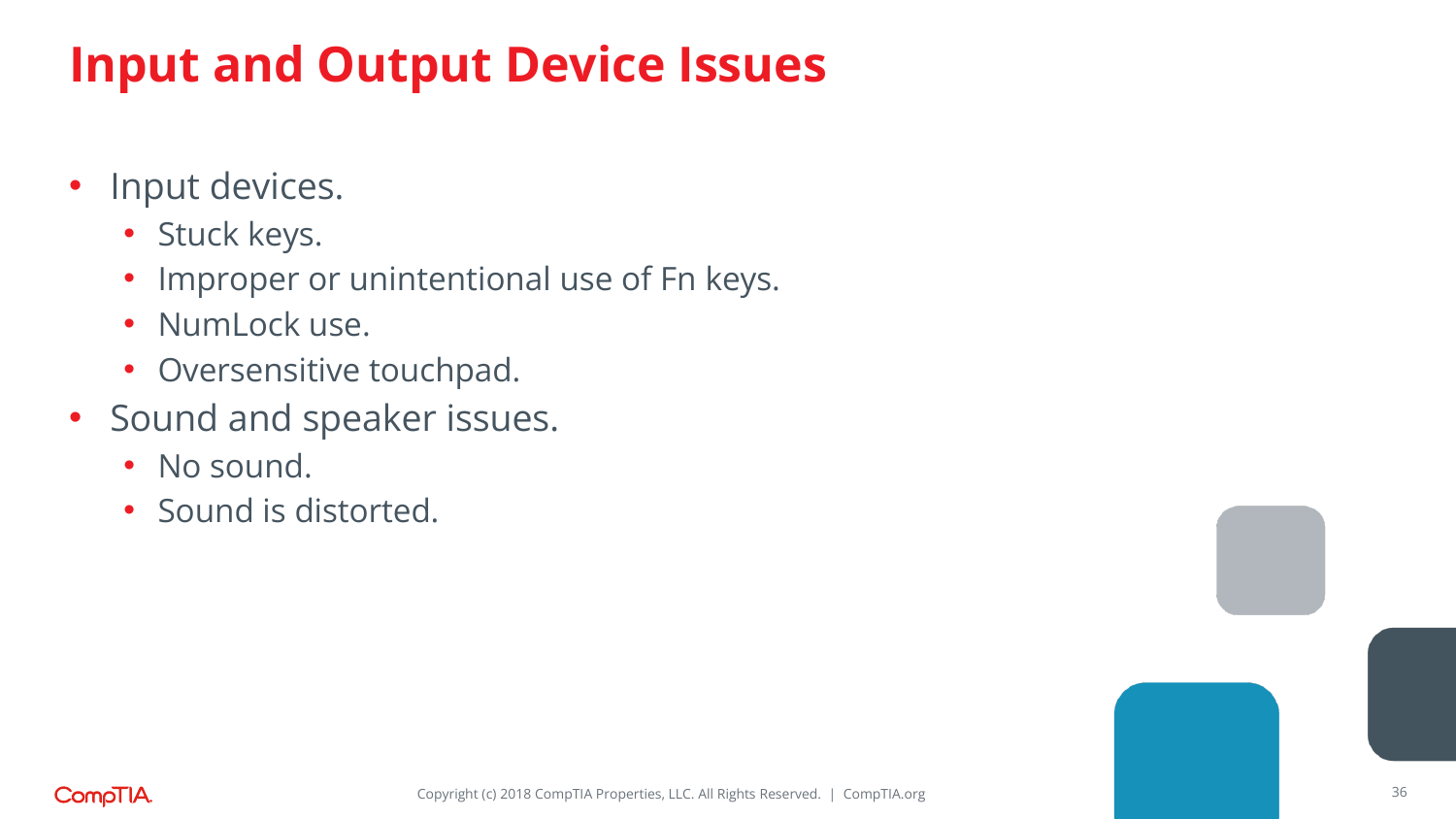

# Input and Output Device Issues
Input devices.
Stuck keys.
Improper or unintentional use of Fn keys.
NumLock use.
Oversensitive touchpad.
Sound and speaker issues.
No sound.
Sound is distorted.
36